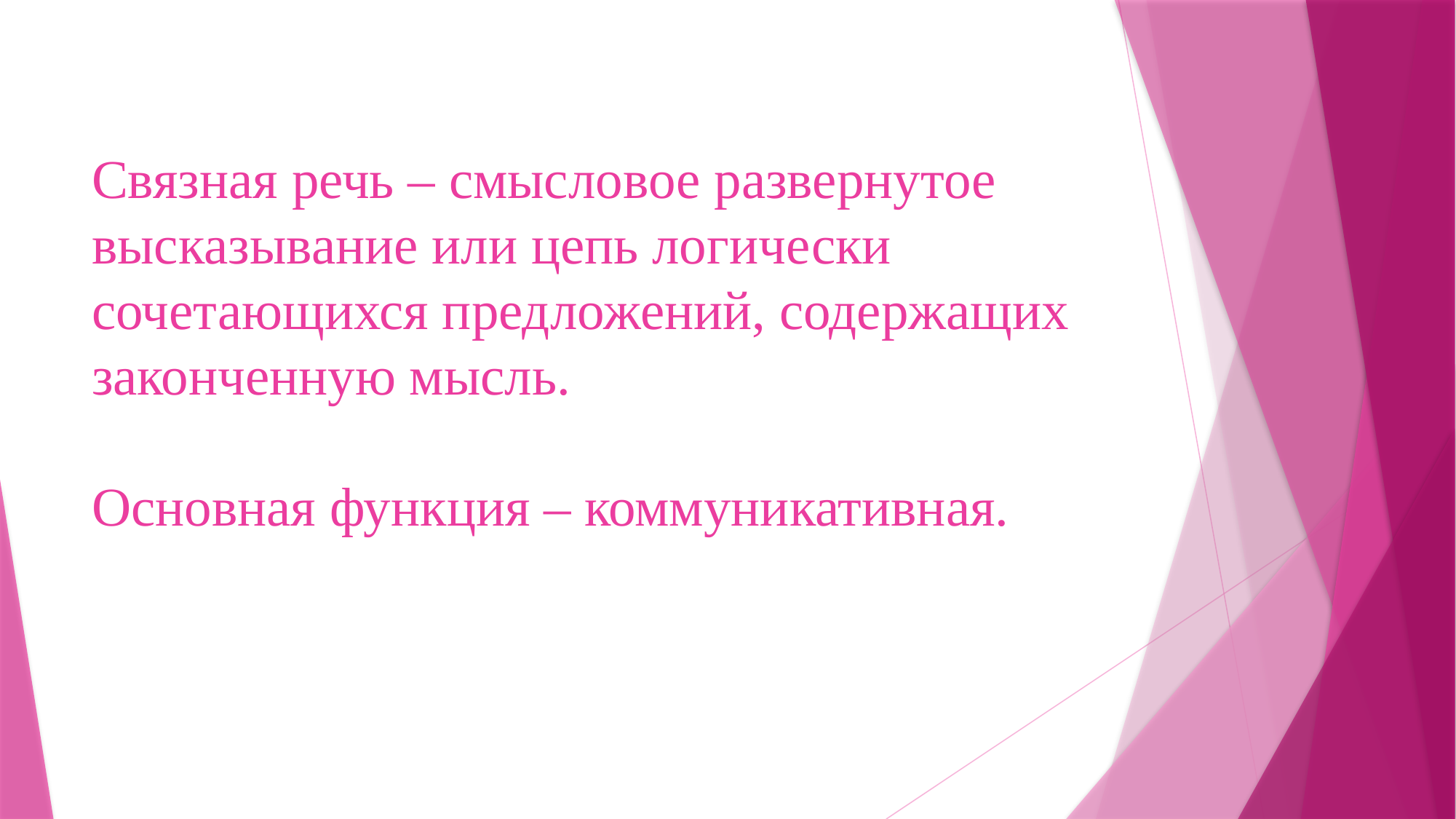

# Связная речь – смысловое развернутое высказывание или цепь логически сочетающихся предложений, содержащих законченную мысль. Основная функция – коммуникативная.